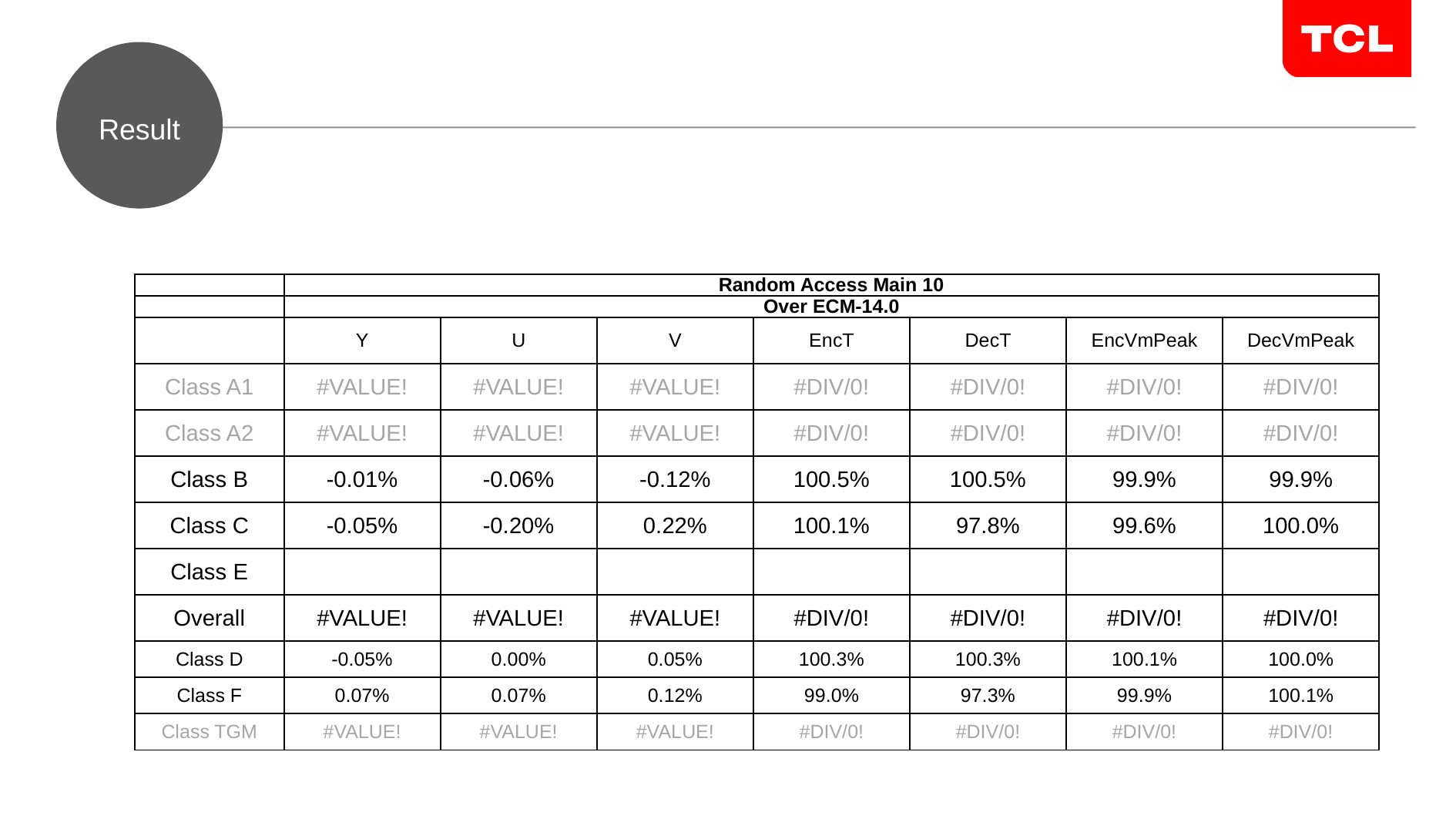

Result

|  | Random Access Main 10 |  |  |  |  |  |  |
| --- | --- | --- | --- | --- | --- | --- | --- |
|  | Over ECM-14.0 |  |  |  |  |  |  |
|  | Y | U | V | EncT | DecT | EncVmPeak | DecVmPeak |
| Class A1 | #VALUE! | #VALUE! | #VALUE! | #DIV/0! | #DIV/0! | #DIV/0! | #DIV/0! |
| Class A2 | #VALUE! | #VALUE! | #VALUE! | #DIV/0! | #DIV/0! | #DIV/0! | #DIV/0! |
| Class B | -0.01% | -0.06% | -0.12% | 100.5% | 100.5% | 99.9% | 99.9% |
| Class C | -0.05% | -0.20% | 0.22% | 100.1% | 97.8% | 99.6% | 100.0% |
| Class E |  |  |  |  |  |  |  |
| Overall | #VALUE! | #VALUE! | #VALUE! | #DIV/0! | #DIV/0! | #DIV/0! | #DIV/0! |
| Class D | -0.05% | 0.00% | 0.05% | 100.3% | 100.3% | 100.1% | 100.0% |
| Class F | 0.07% | 0.07% | 0.12% | 99.0% | 97.3% | 99.9% | 100.1% |
| Class TGM | #VALUE! | #VALUE! | #VALUE! | #DIV/0! | #DIV/0! | #DIV/0! | #DIV/0! |